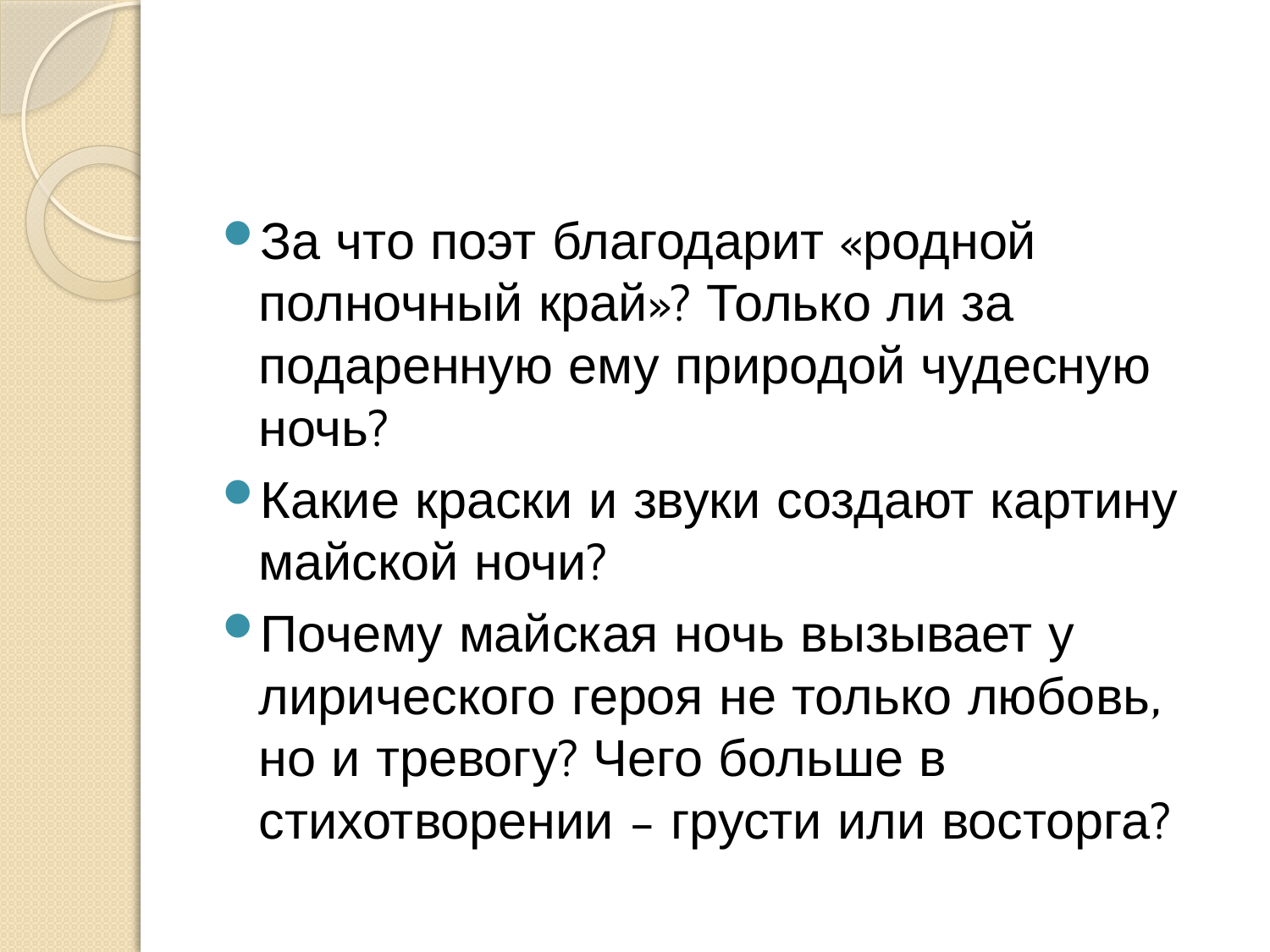

#
За что поэт благодарит «родной полночный край»? Только ли за подаренную ему природой чудесную ночь?
Какие краски и звуки создают картину майской ночи?
Почему майская ночь вызывает у лирического героя не только любовь, но и тревогу? Чего больше в стихотворении – грусти или восторга?